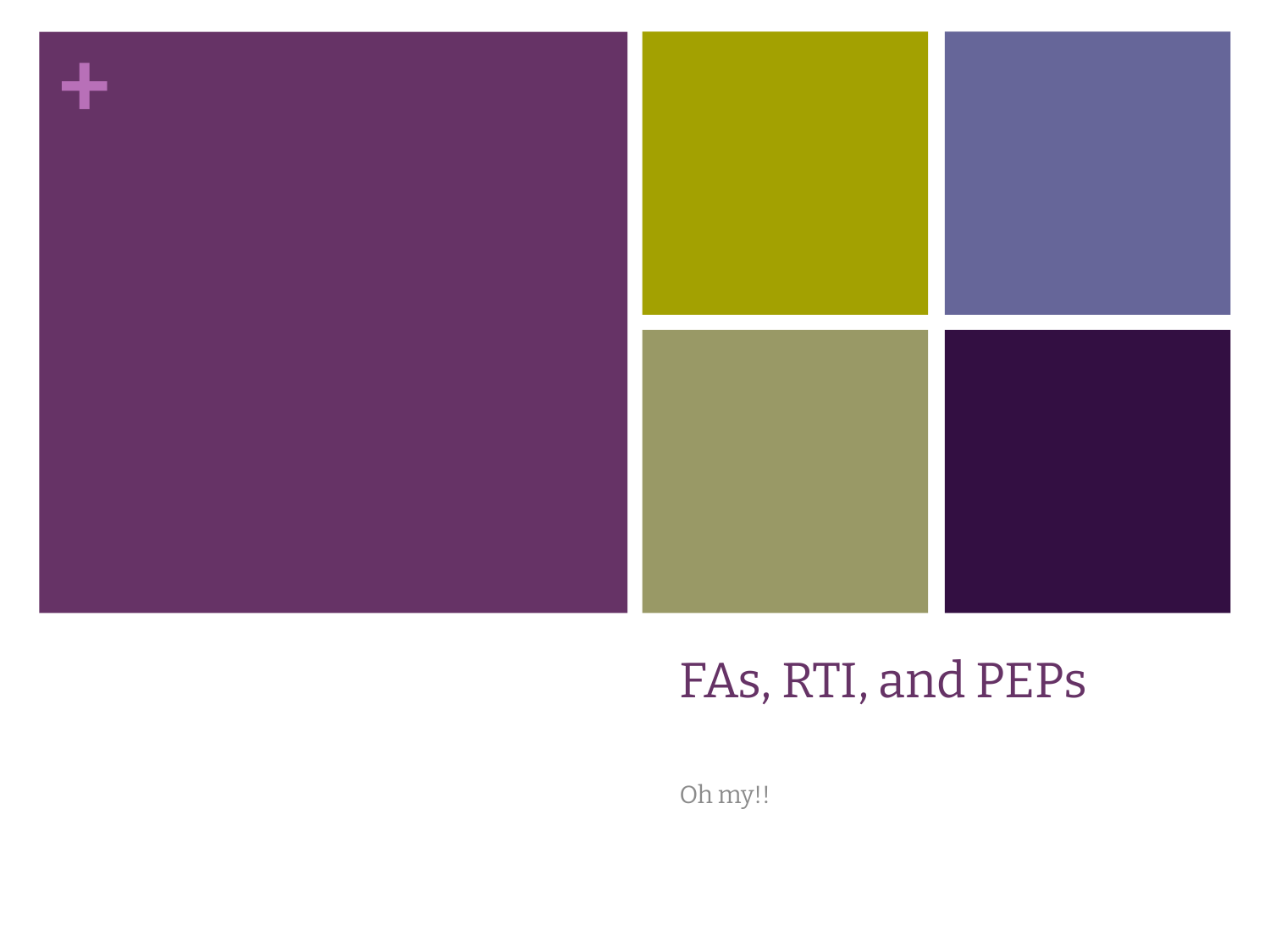

# FAs, RTI, and PEPs
Oh my!!